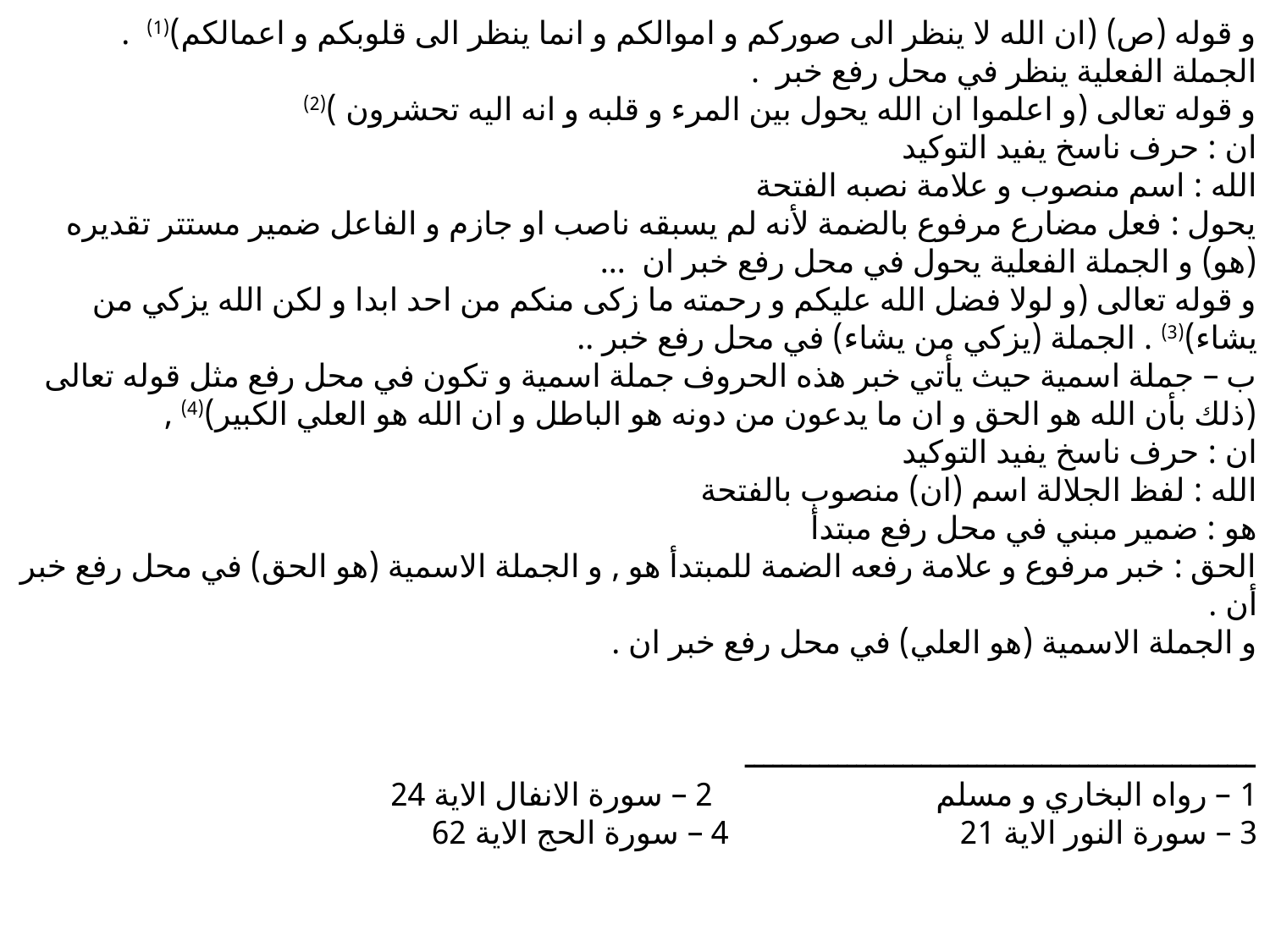

و قوله (ص) (ان الله لا ينظر الى صوركم و اموالكم و انما ينظر الى قلوبكم و اعمالكم)(1)  .   الجملة الفعلية ينظر في محل رفع خبر  .
و قوله تعالى (و اعلموا ان الله يحول بين المرء و قلبه و انه اليه تحشرون )(2)
ان : حرف ناسخ يفيد التوكيد
الله : اسم منصوب و علامة نصبه الفتحة
يحول : فعل مضارع مرفوع بالضمة لأنه لم يسبقه ناصب او جازم و الفاعل ضمير مستتر تقديره (هو) و الجملة الفعلية يحول في محل رفع خبر ان  ...
و قوله تعالى (و لولا فضل الله عليكم و رحمته ما زكى منكم من احد ابدا و لكن الله يزكي من يشاء)(3) . الجملة (يزكي من يشاء) في محل رفع خبر ..
ب – جملة اسمية حيث يأتي خبر هذه الحروف جملة اسمية و تكون في محل رفع مثل قوله تعالى (ذلك بأن الله هو الحق و ان ما يدعون من دونه هو الباطل و ان الله هو العلي الكبير)(4) ,
ان : حرف ناسخ يفيد التوكيد
الله : لفظ الجلالة اسم (ان) منصوب بالفتحة
هو : ضمير مبني في محل رفع مبتدأ
الحق : خبر مرفوع و علامة رفعه الضمة للمبتدأ هو , و الجملة الاسمية (هو الحق) في محل رفع خبر أن .
و الجملة الاسمية (هو العلي) في محل رفع خبر ان .

ـــــــــــــــــــــــــــــــــــــــــــــــــــــــ
1 – رواه البخاري و مسلم                           2 – سورة الانفال الاية 24
3 – سورة النور الاية 21                            4 – سورة الحج الاية 62